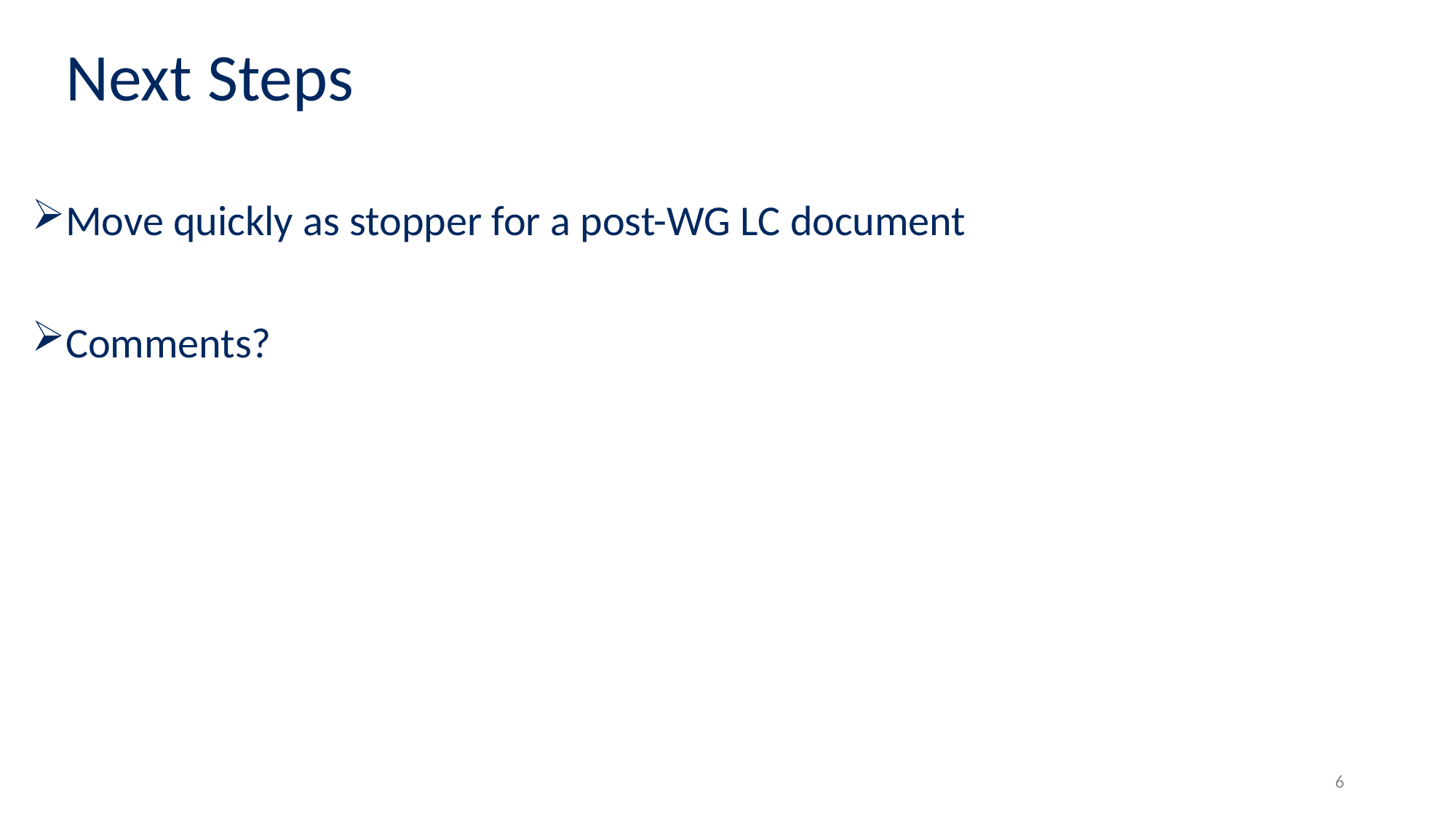

# Next Steps
Move quickly as stopper for a post-WG LC document

Comments?

6